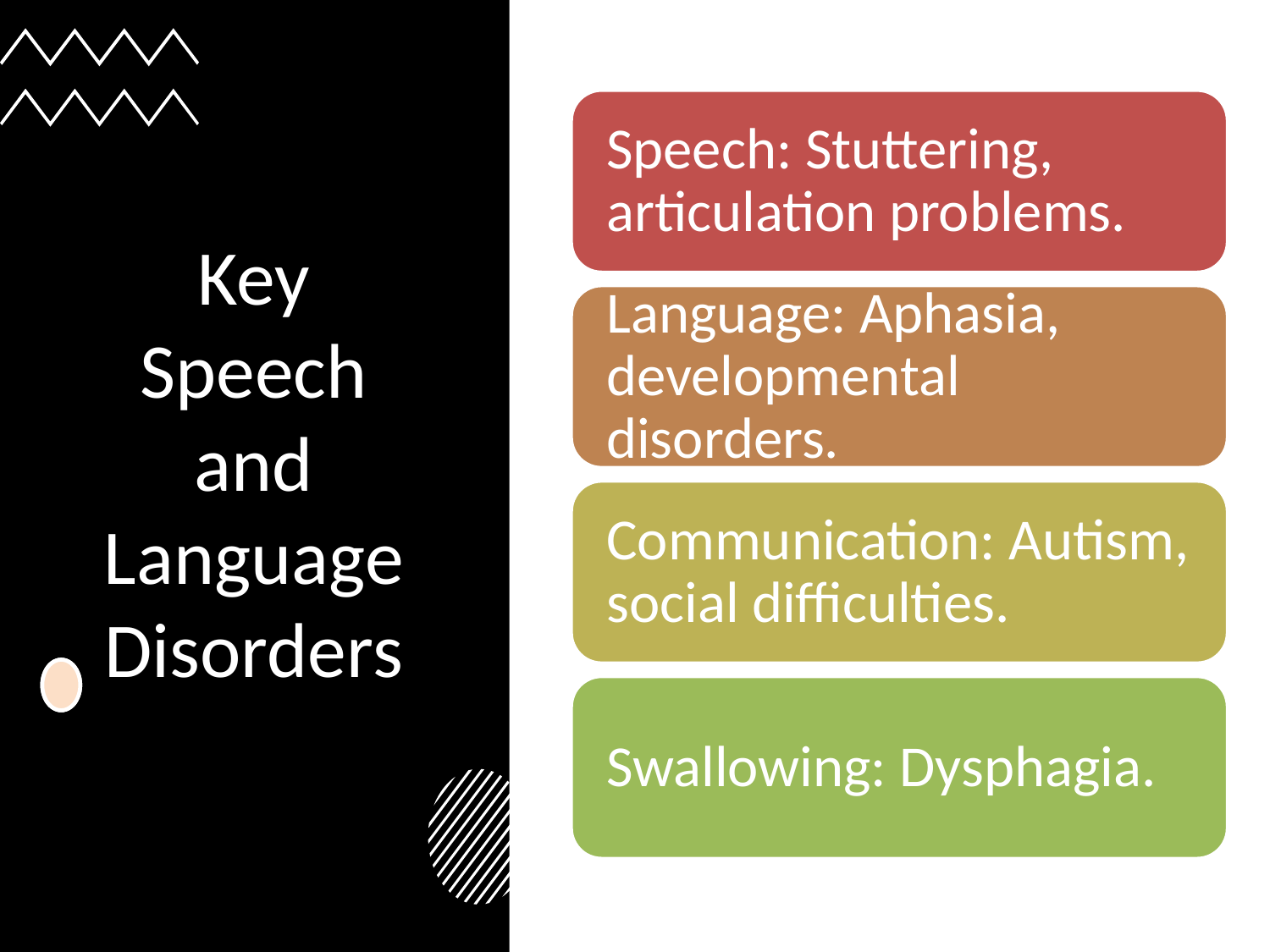

Speech: Stuttering, articulation problems.
Language: Aphasia, developmental disorders.
Communication: Autism, social difficulties.
Swallowing: Dysphagia.
# Key Speech and Language Disorders